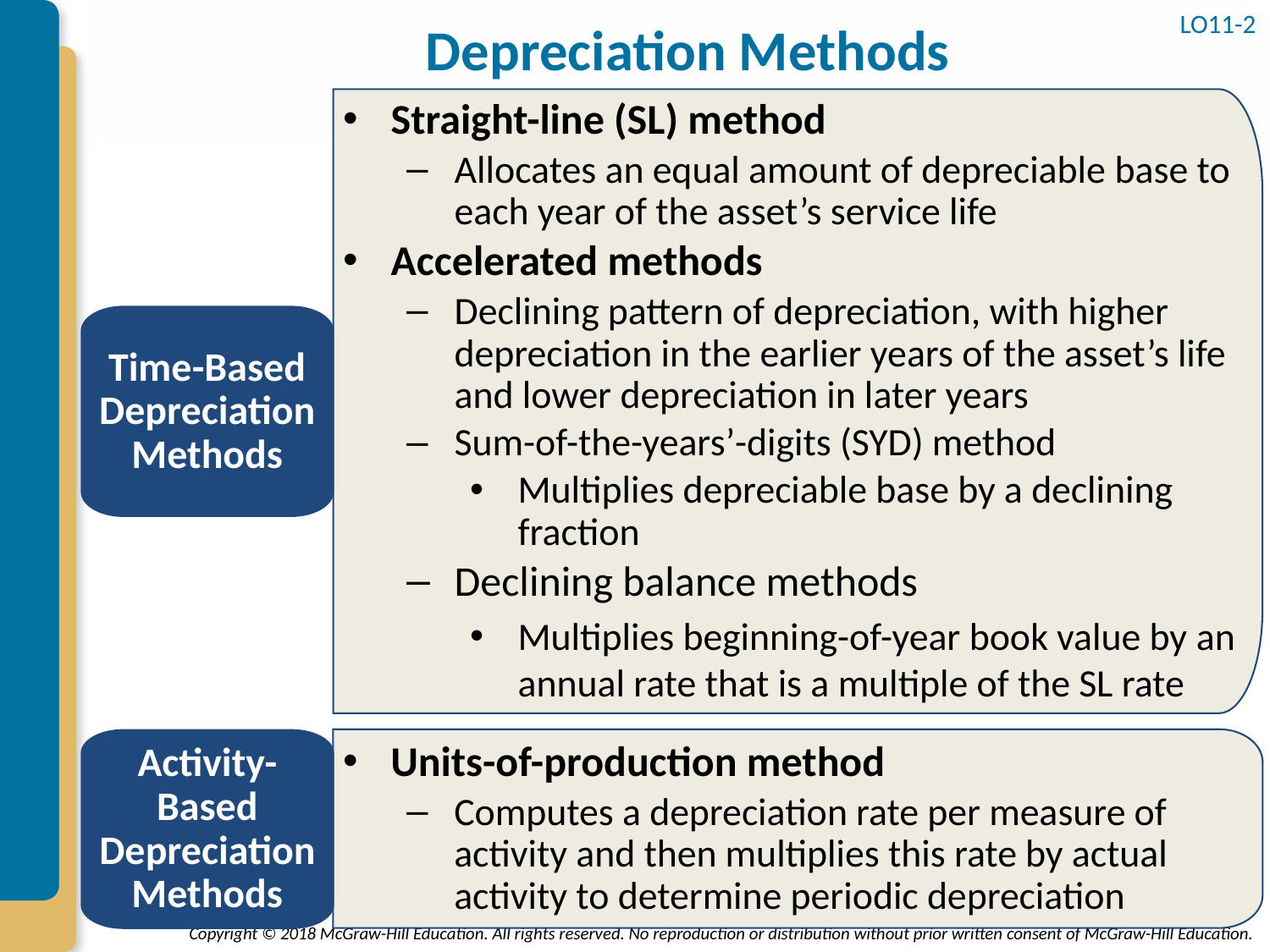

LO11-2
# Depreciation Methods
Straight-line (SL) method
Allocates an equal amount of depreciable base to each year of the asset’s service life
Accelerated methods
Declining pattern of depreciation, with higher depreciation in the earlier years of the asset’s life and lower depreciation in later years
Sum-of-the-years’-digits (SYD) method
Multiplies depreciable base by a declining fraction
Declining balance methods
Multiplies beginning-of-year book value by an annual rate that is a multiple of the SL rate
Time-Based Depreciation Methods
Units-of-production method
Computes a depreciation rate per measure of activity and then multiplies this rate by actual activity to determine periodic depreciation
Activity-Based Depreciation Methods